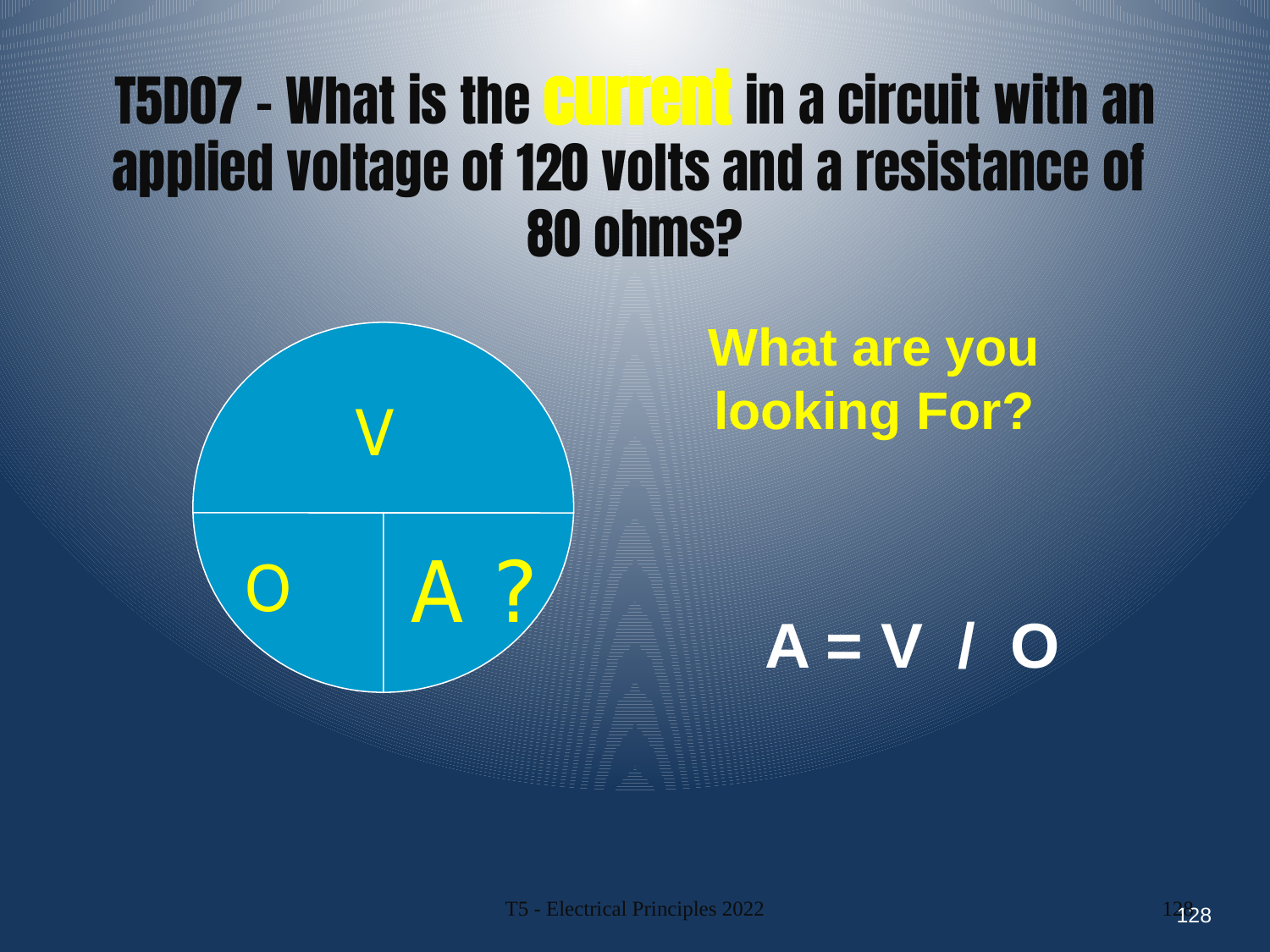

T5D07 - What is the current in a circuit with an applied voltage of 120 volts and a resistance of
80 ohms?
What are you looking For?

     V
A ?
        O
A = V  /  O
128
T5 - Electrical Principles 2022
128